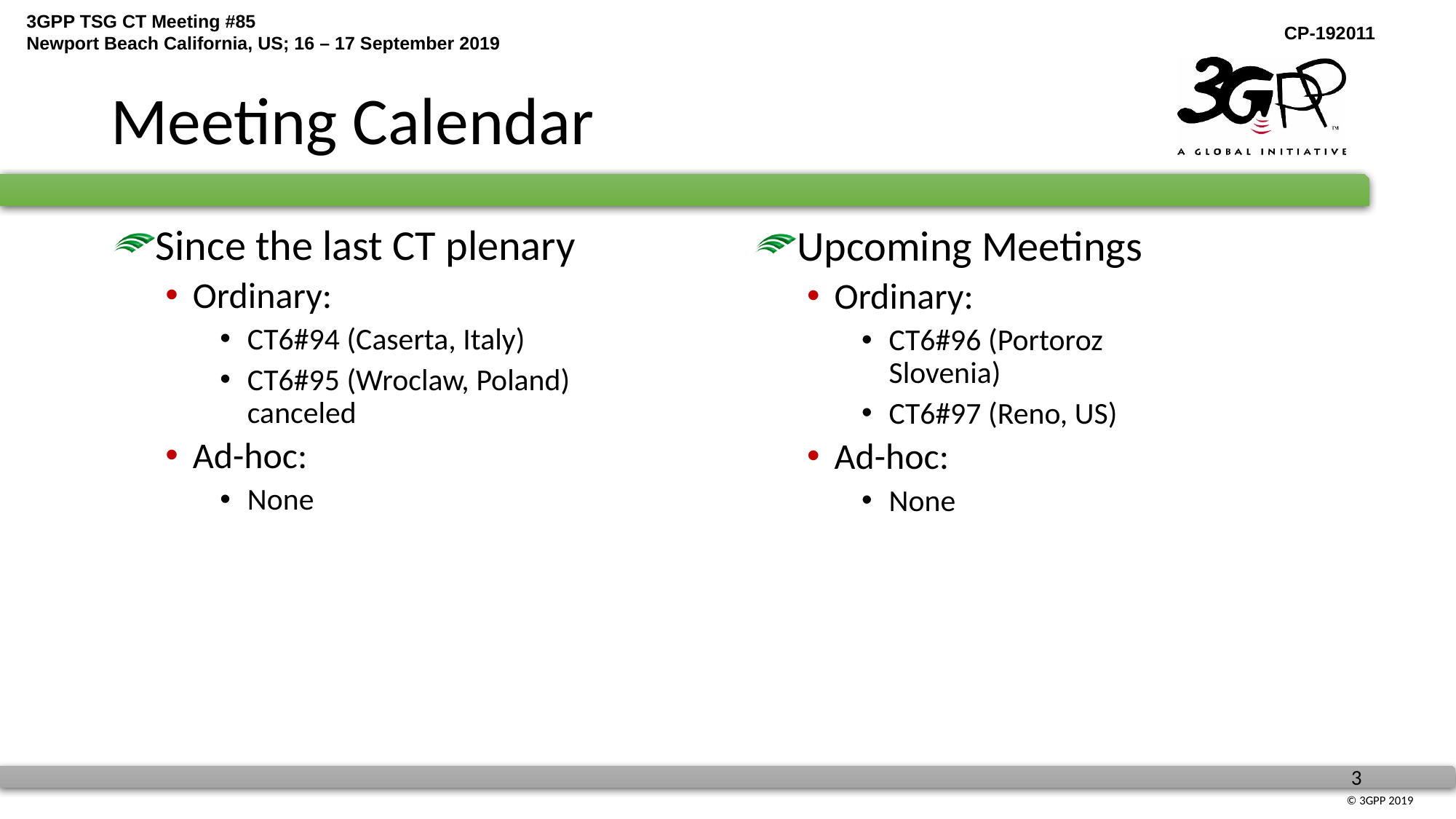

# Meeting Calendar
Since the last CT plenary
Ordinary:
CT6#94 (Caserta, Italy)
CT6#95 (Wroclaw, Poland) canceled
Ad-hoc:
None

Upcoming Meetings
Ordinary:
CT6#96 (Portoroz Slovenia)
CT6#97 (Reno, US)
Ad-hoc:
None